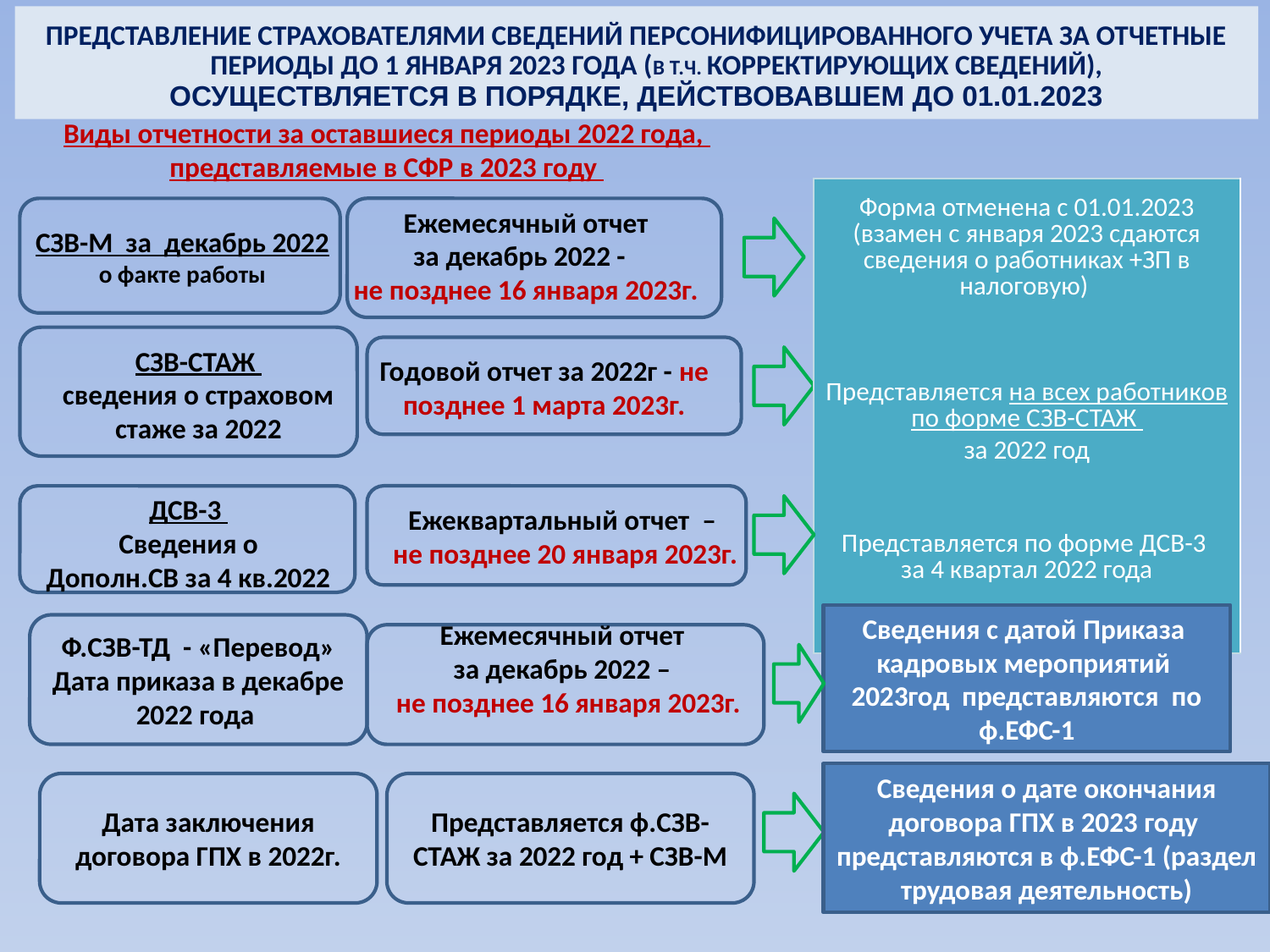

Представление страхователями сведений персонифицированного учета за отчетные периоды до 1 января 2023 года (в т.ч. корректирующих сведений),
Осуществляется в порядке, действовавшем до 01.01.2023

Виды отчетности за оставшиеся периоды 2022 года,  представляемые в СФР в 2023 году
| Форма отменена с 01.01.2023 (взамен с января 2023 сдаются сведения о работниках +ЗП в налоговую) |
| --- |
| Представляется на всех работников по форме СЗВ-СТАЖ за 2022 год |
| Представляется по форме ДСВ-3 за 4 квартал 2022 года |

Ежемесячный отчет
за декабрь 2022 -
не позднее 16 января 2023г.

СЗВ-М  за  декабрь 2022
о факте работы

СЗВ-СТАЖ
сведения о страховом стаже за 2022

Годовой отчет за 2022г - не позднее 1 марта 2023г.

ДСВ-3
Сведения о
Дополн.СВ за 4 кв.2022

Ежеквартальный отчет  –
не позднее 20 января 2023г.

Сведения с датой Приказа  кадровых мероприятий  2023год  представляются  по ф.ЕФС-1
Ф.СЗВ-ТД  - «Перевод» Дата приказа в декабре 2022 года
Ежемесячный отчет
за декабрь 2022 –
 не позднее 16 января 2023г.

Сведения о дате окончания договора ГПХ в 2023 году  представляются в ф.ЕФС-1 (раздел трудовая деятельность)
Дата заключения договора ГПХ в 2022г.
Представляется ф.СЗВ-СТАЖ за 2022 год + СЗВ-М